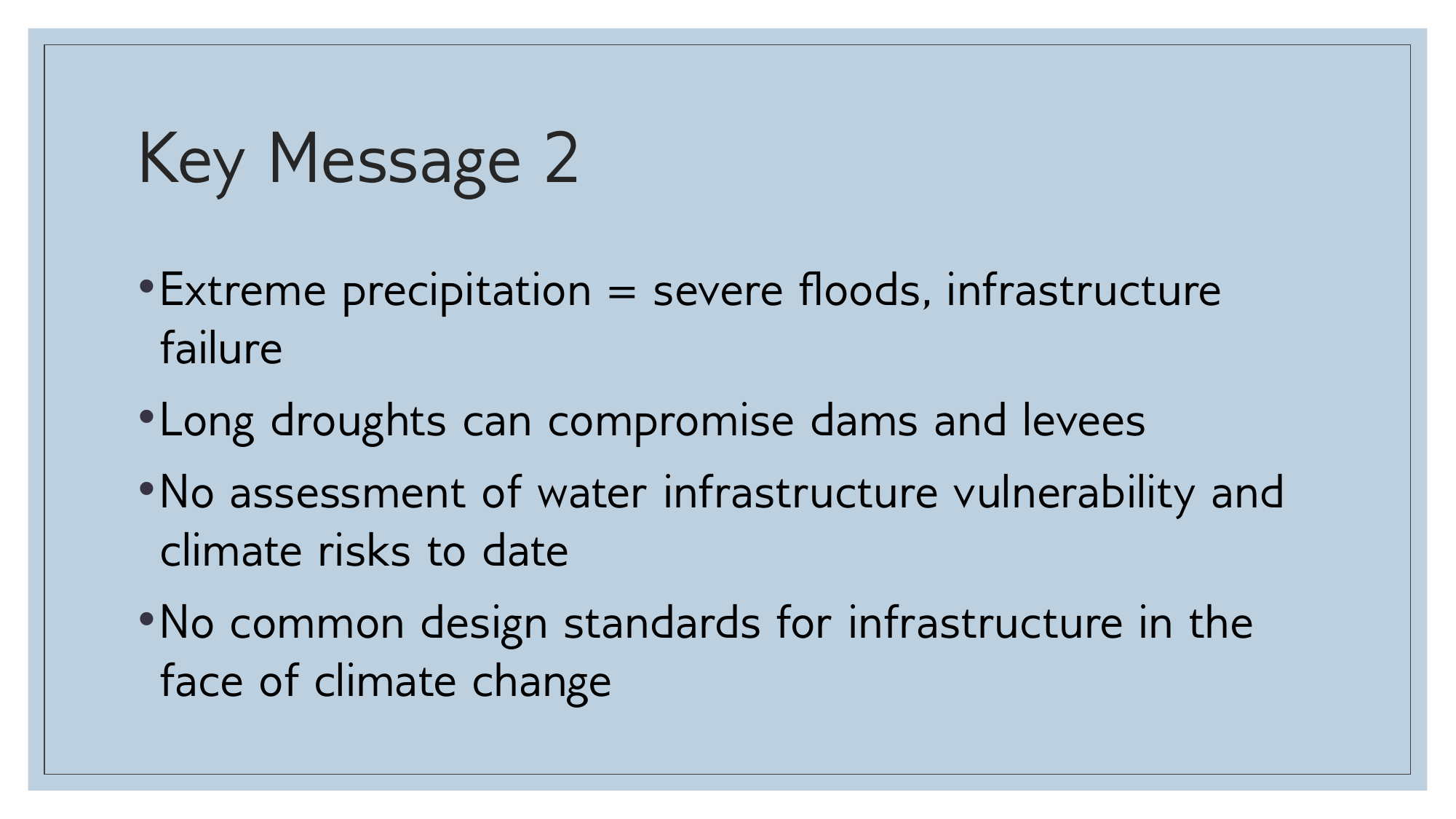

# Key Message 2
Extreme precipitation = severe floods, infrastructure failure
Long droughts can compromise dams and levees
No assessment of water infrastructure vulnerability and climate risks to date
No common design standards for infrastructure in the face of climate change